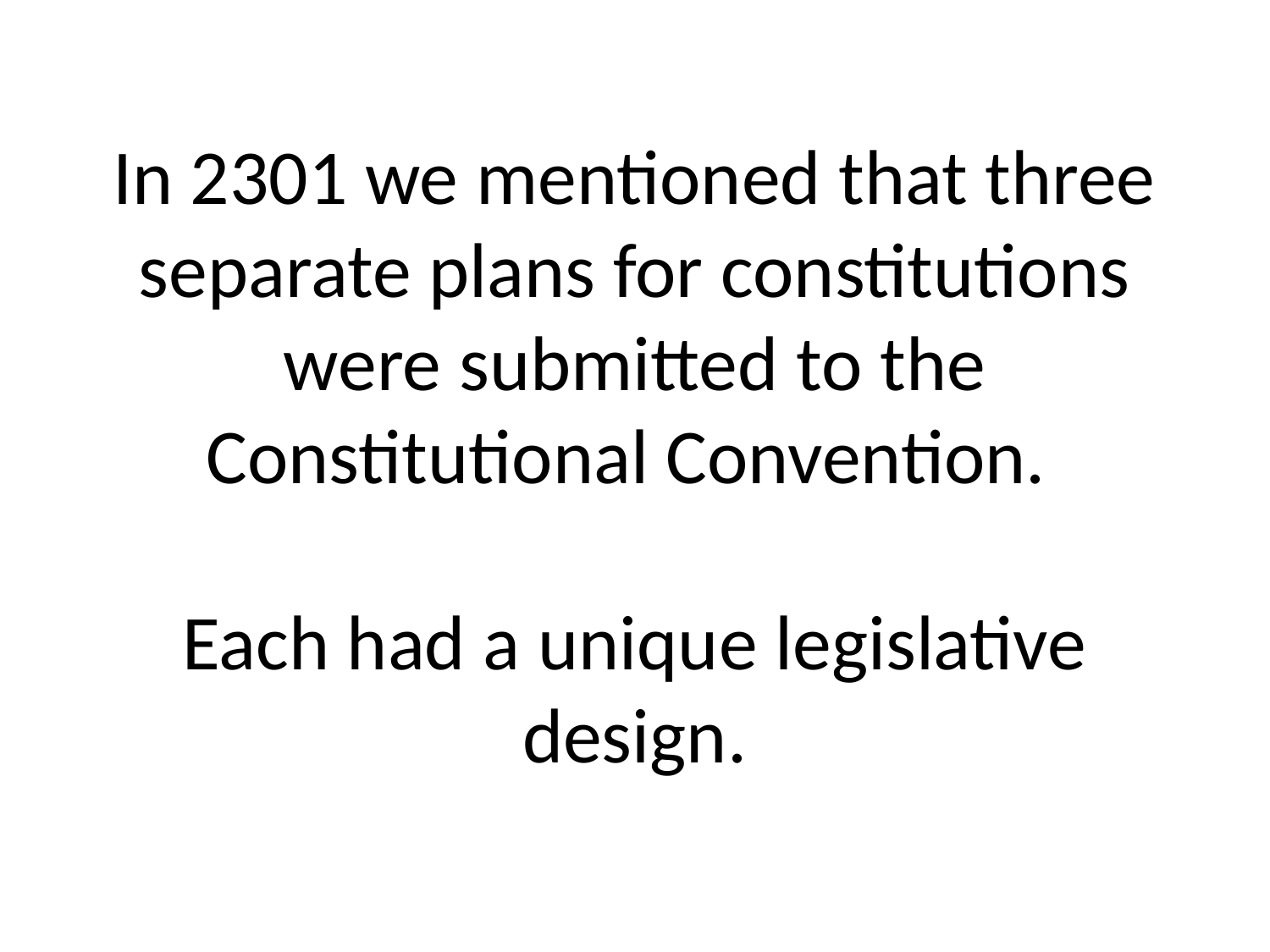

# In 2301 we mentioned that three separate plans for constitutions were submitted to the Constitutional Convention. Each had a unique legislative design.